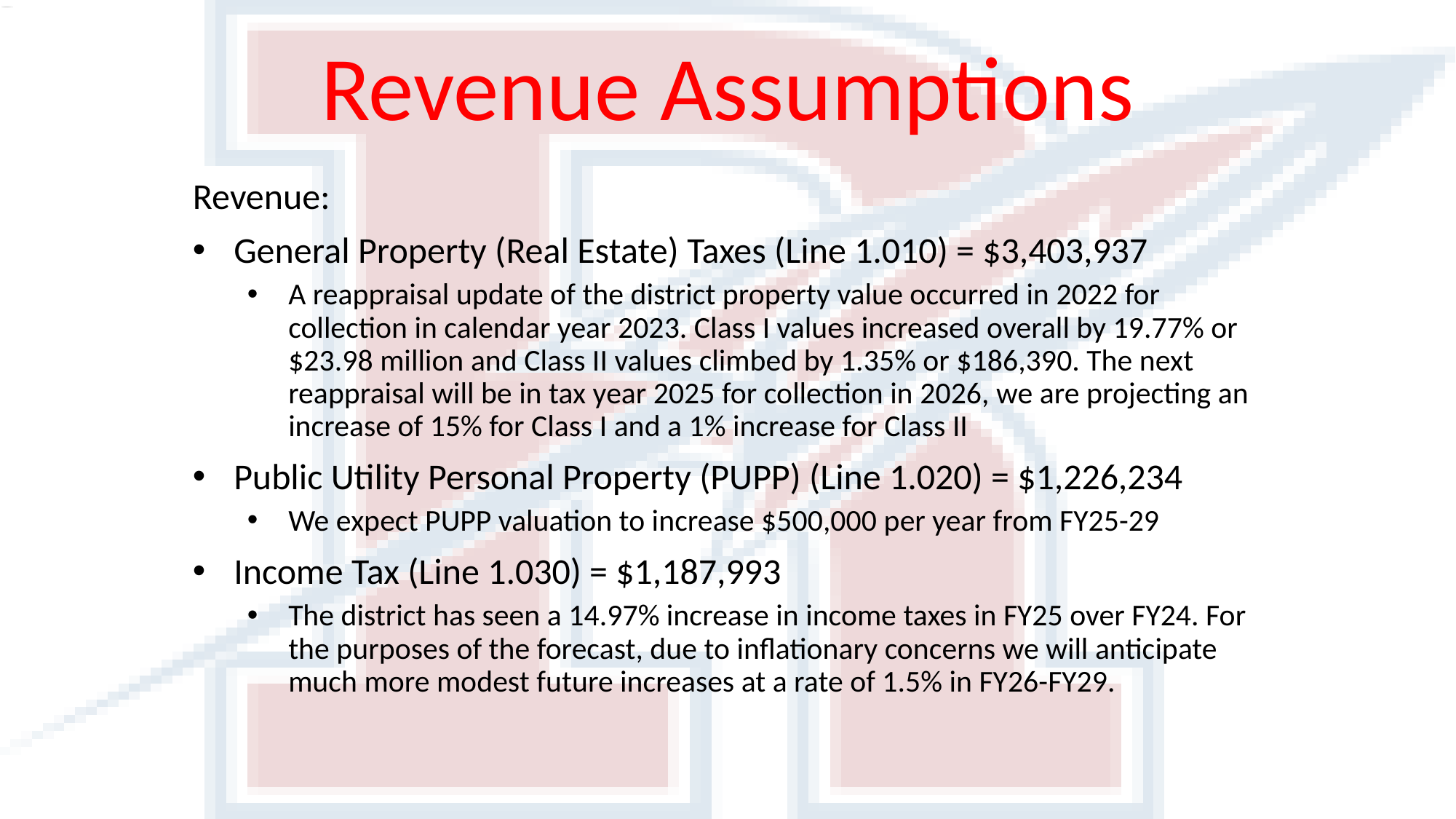

# Revenue Assumptions
Revenue:
General Property (Real Estate) Taxes (Line 1.010) = $3,403,937
A reappraisal update of the district property value occurred in 2022 for collection in calendar year 2023. Class I values increased overall by 19.77% or $23.98 million and Class II values climbed by 1.35% or $186,390. The next reappraisal will be in tax year 2025 for collection in 2026, we are projecting an increase of 15% for Class I and a 1% increase for Class II
Public Utility Personal Property (PUPP) (Line 1.020) = $1,226,234
We expect PUPP valuation to increase $500,000 per year from FY25-29
Income Tax (Line 1.030) = $1,187,993
The district has seen a 14.97% increase in income taxes in FY25 over FY24. For the purposes of the forecast, due to inflationary concerns we will anticipate much more modest future increases at a rate of 1.5% in FY26-FY29.